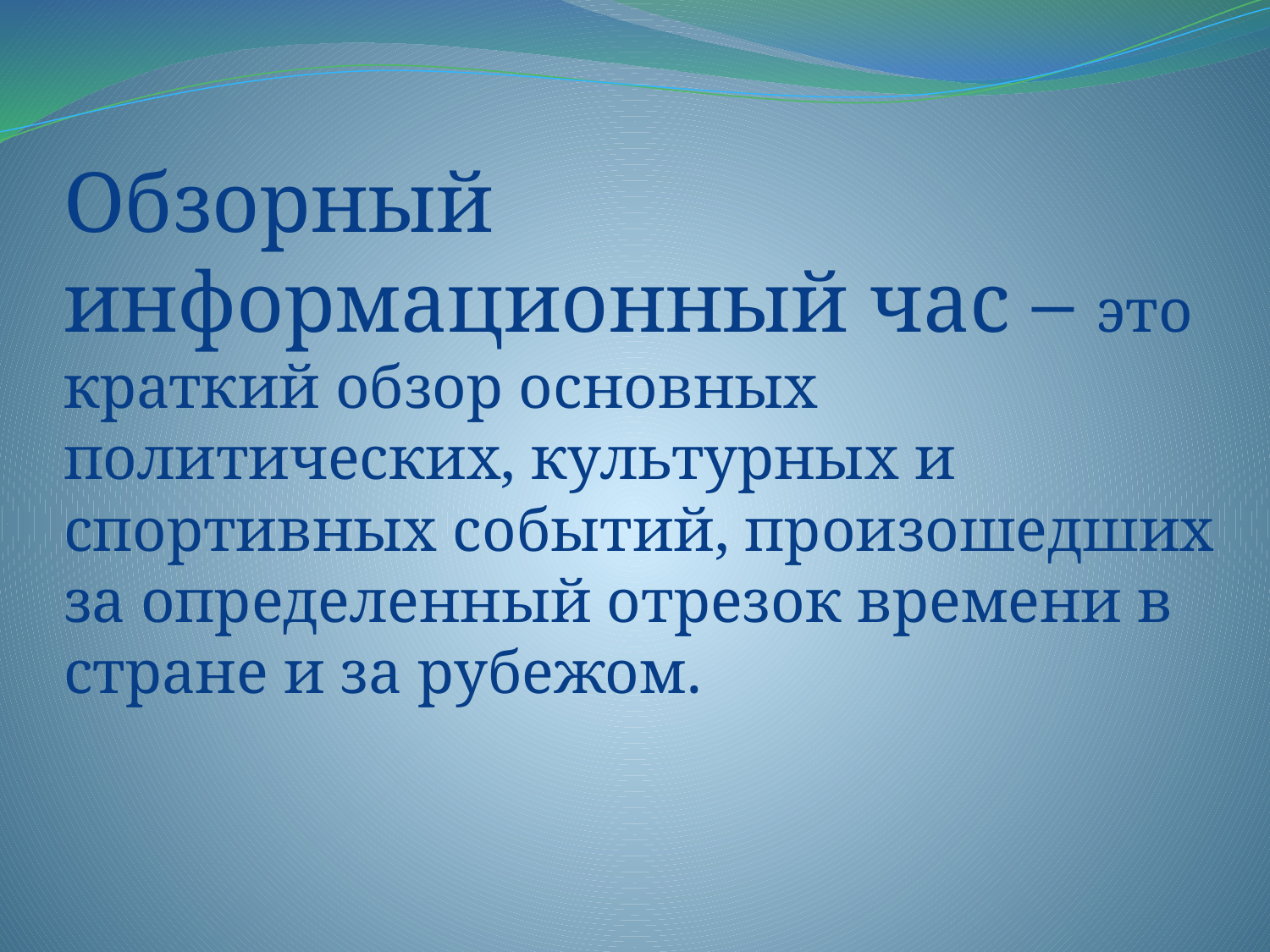

# Обзорный информационный час – это краткий обзор основных политических, культурных и спортивных событий, произошедших за определенный отрезок времени в стране и за рубежом.